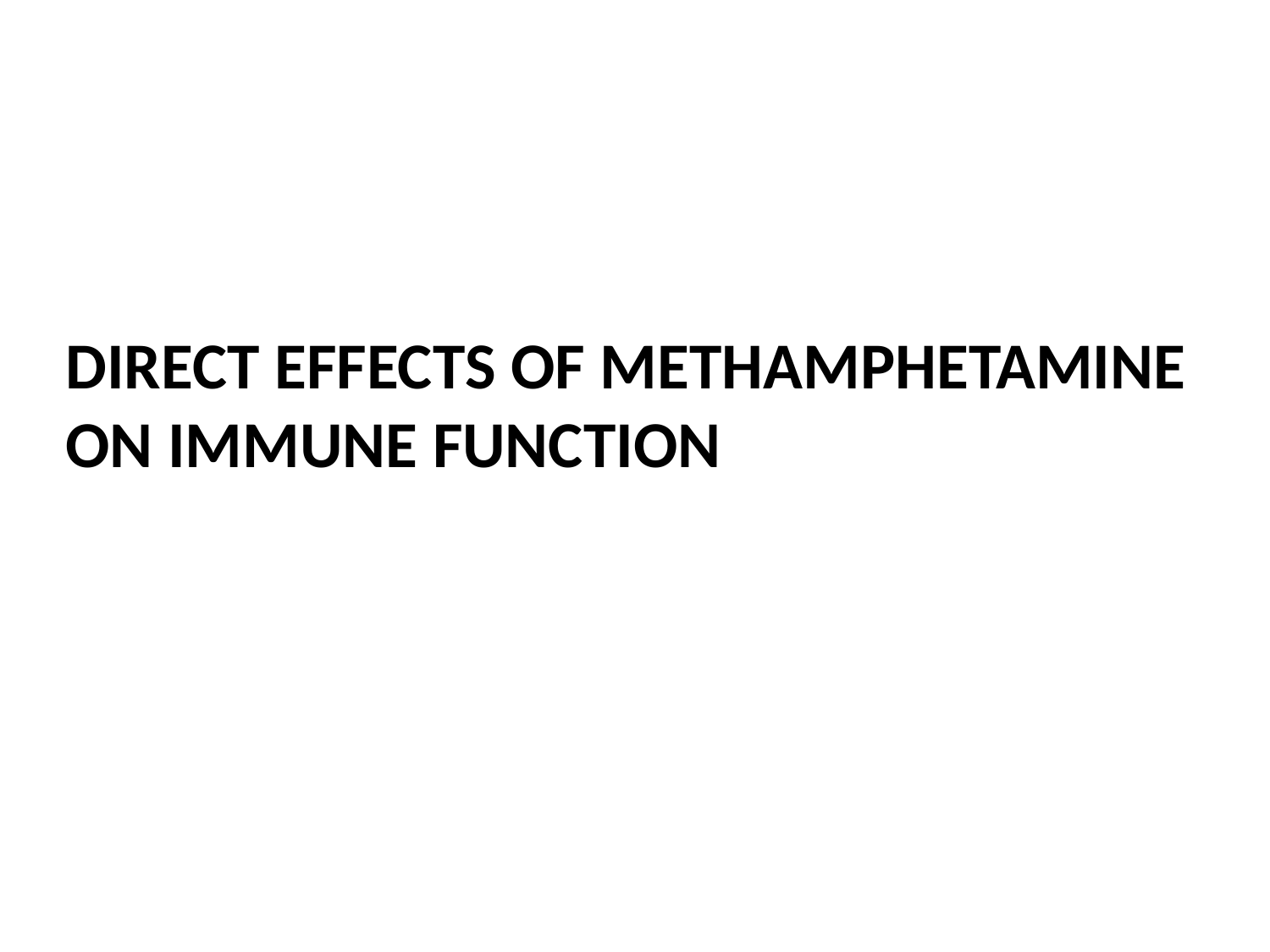

# Direct effects of methamphetamine on immune function